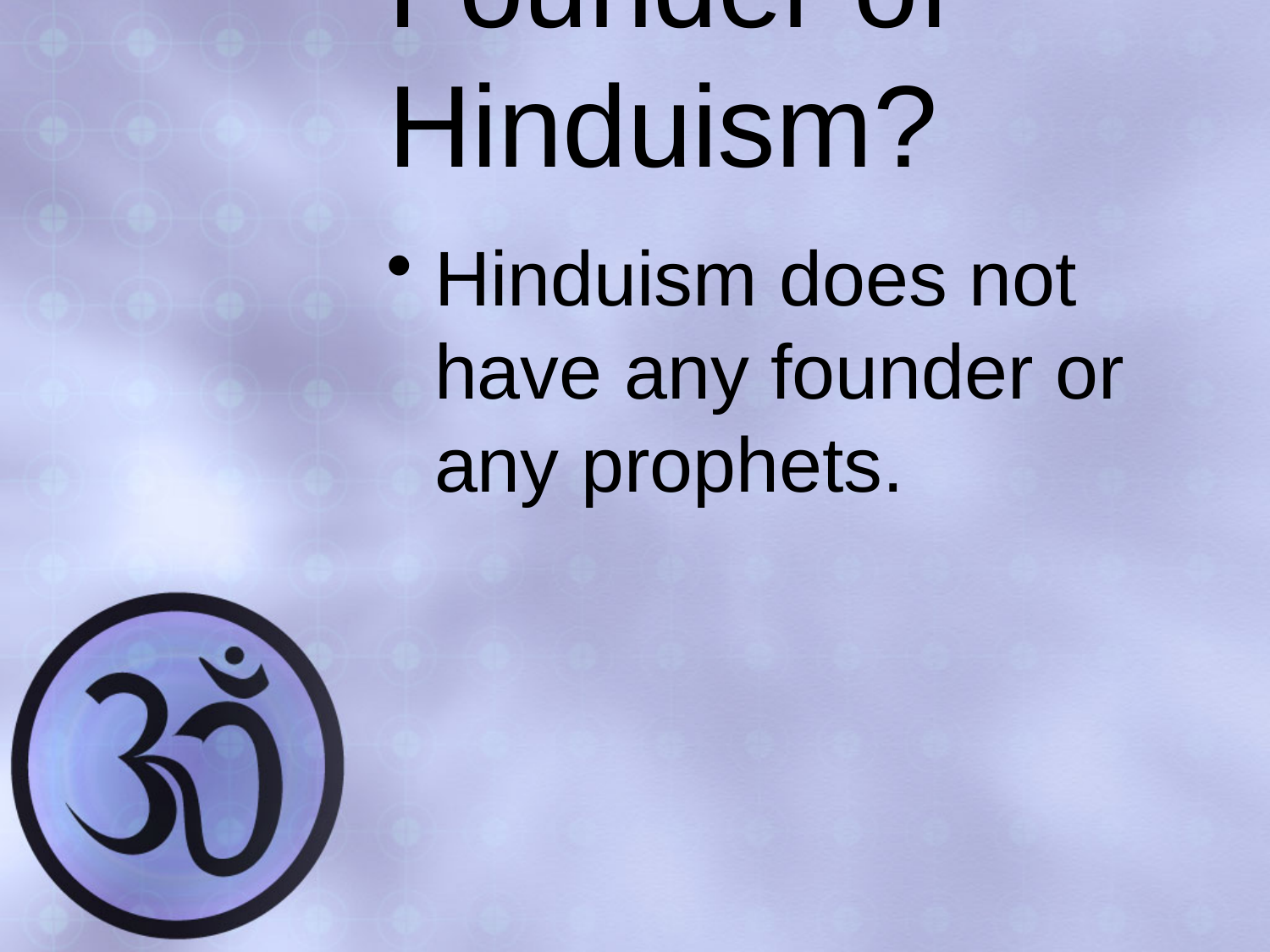

# Founder of Hinduism?
Hinduism does not have any founder or any prophets.